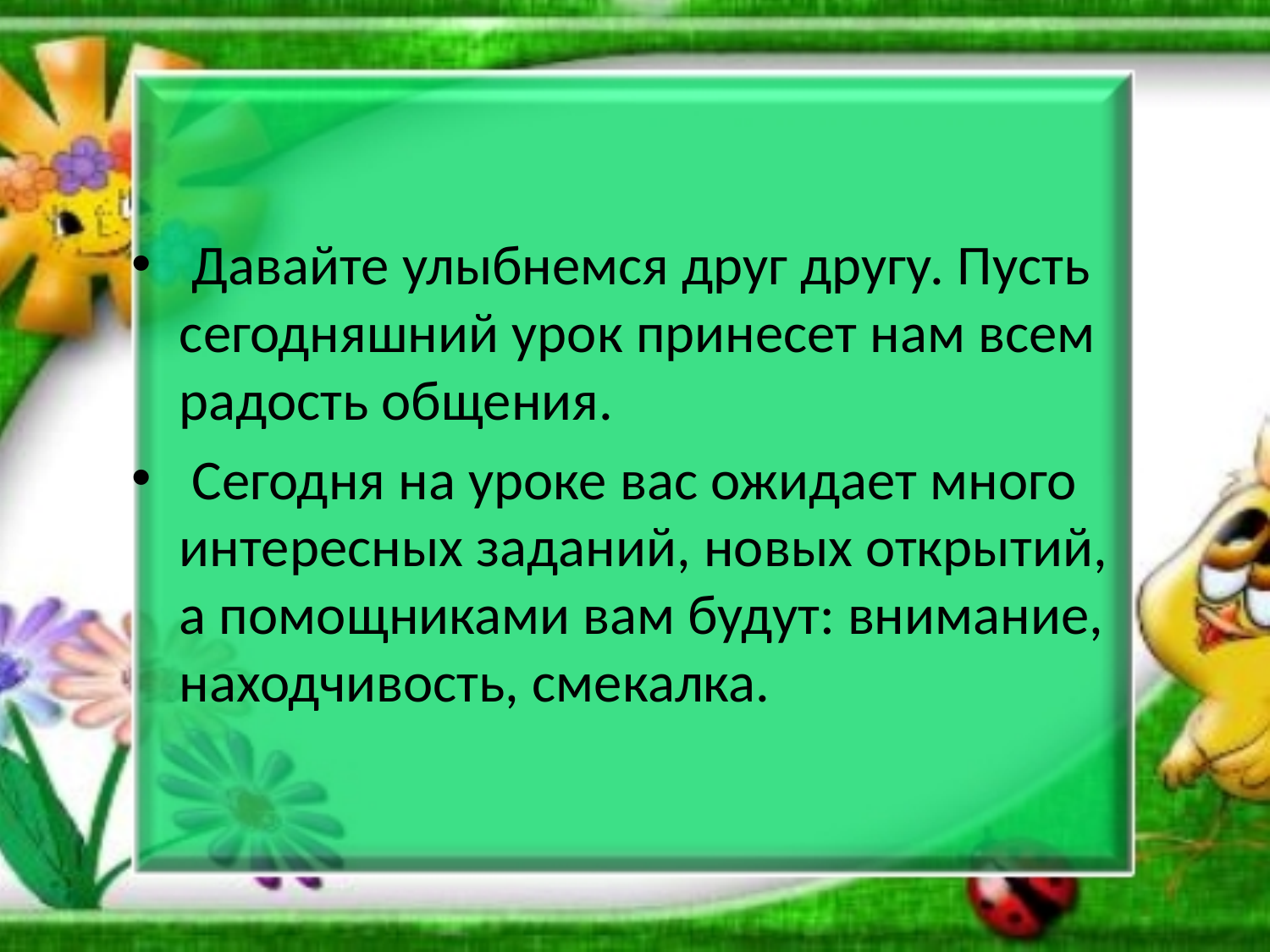

#
 Давайте улыбнемся друг другу. Пусть сегодняшний урок принесет нам всем радость общения.
 Сегодня на уроке вас ожидает много интересных заданий, новых открытий,     а помощниками вам будут: внимание, находчивость, смекалка.